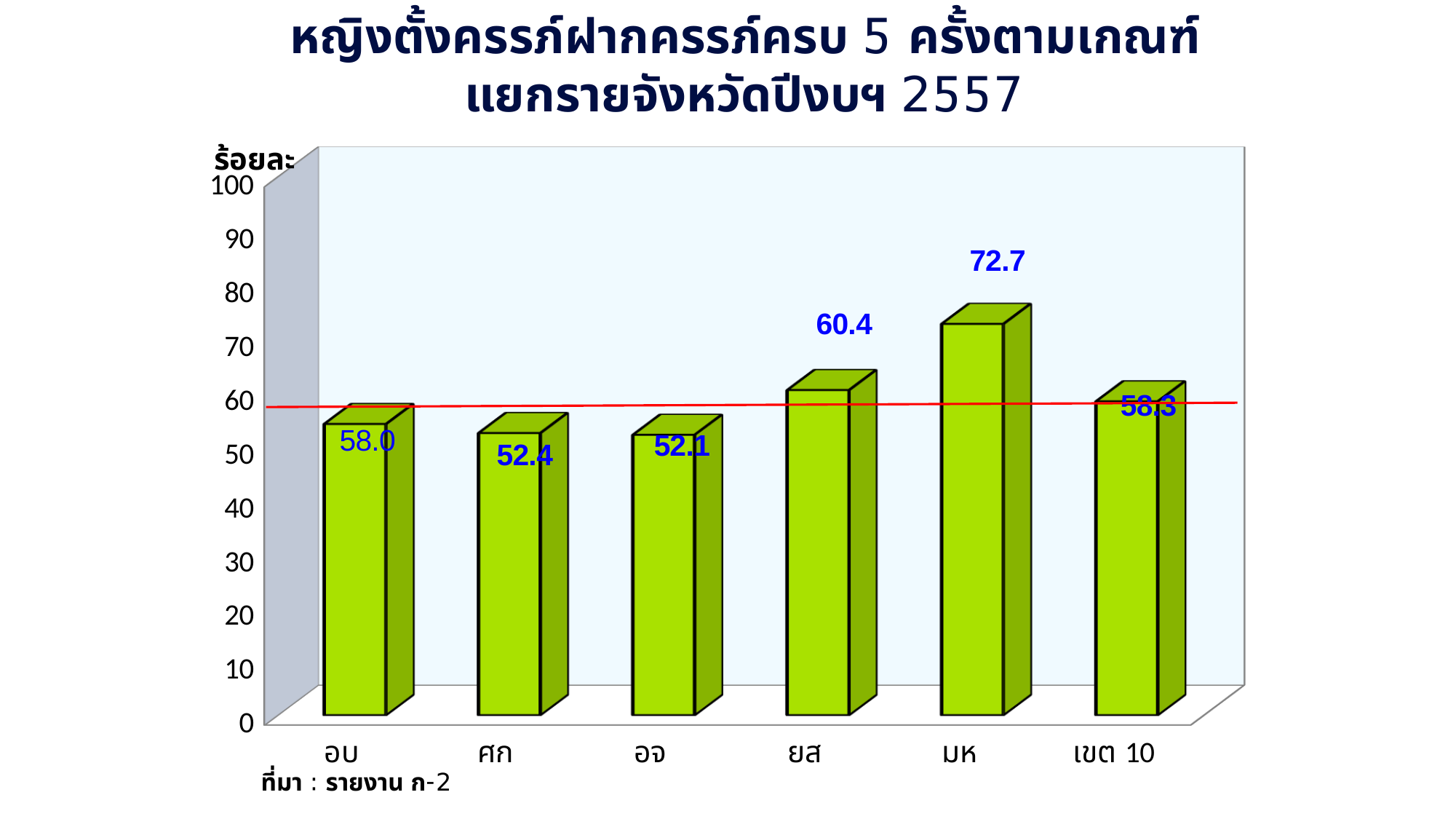

หญิงตั้งครรภ์ฝากครรภ์ครบ 5 ครั้งตามเกณฑ์
แยกรายจังหวัดปีงบฯ 2557

[unsupported chart]

ร้อยละ
ที่มา : รายงาน ก-2